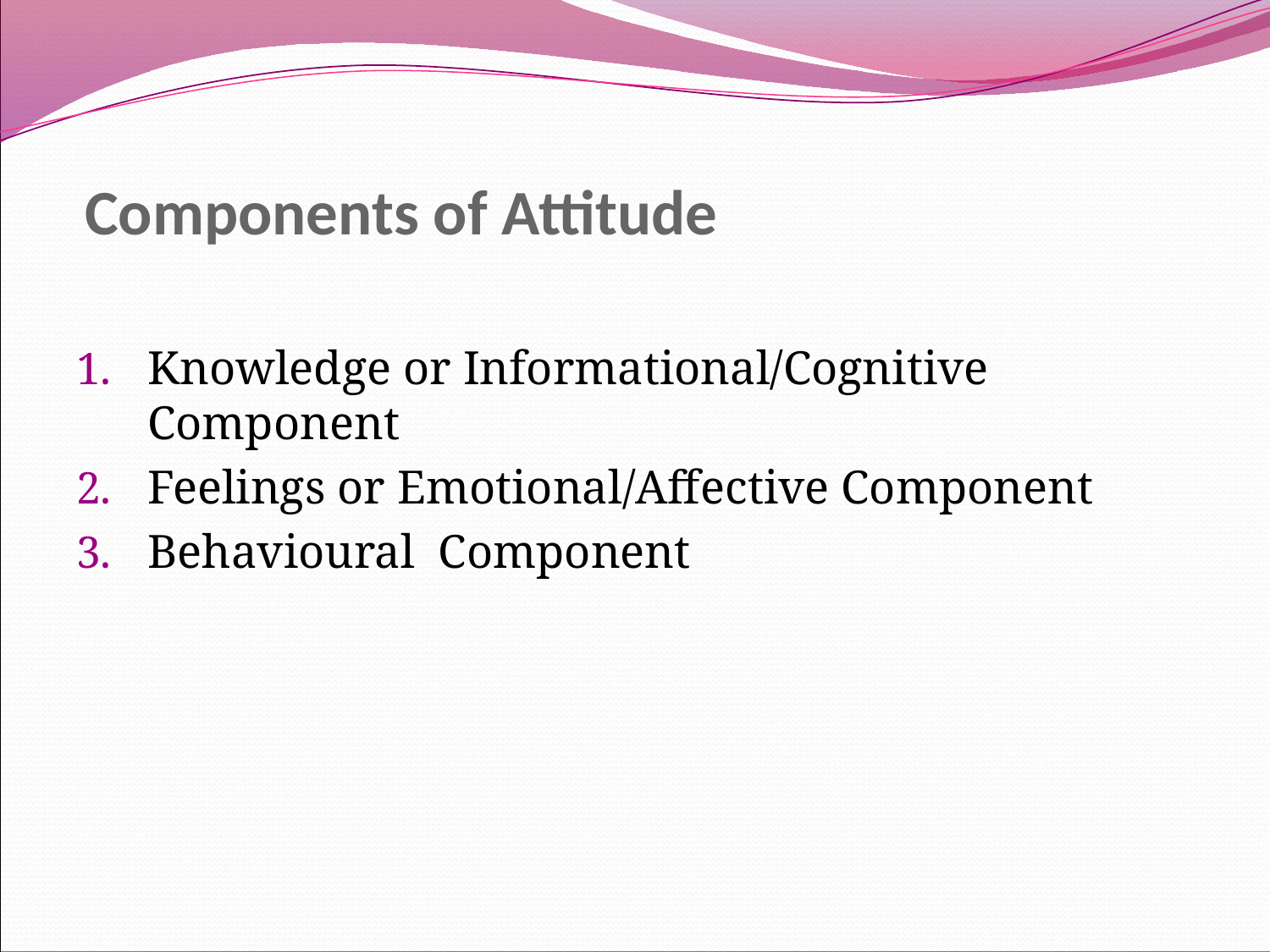

# Components of Attitude

Knowledge or Informational/Cognitive Component
Feelings or Emotional/Affective Component
Behavioural  Component